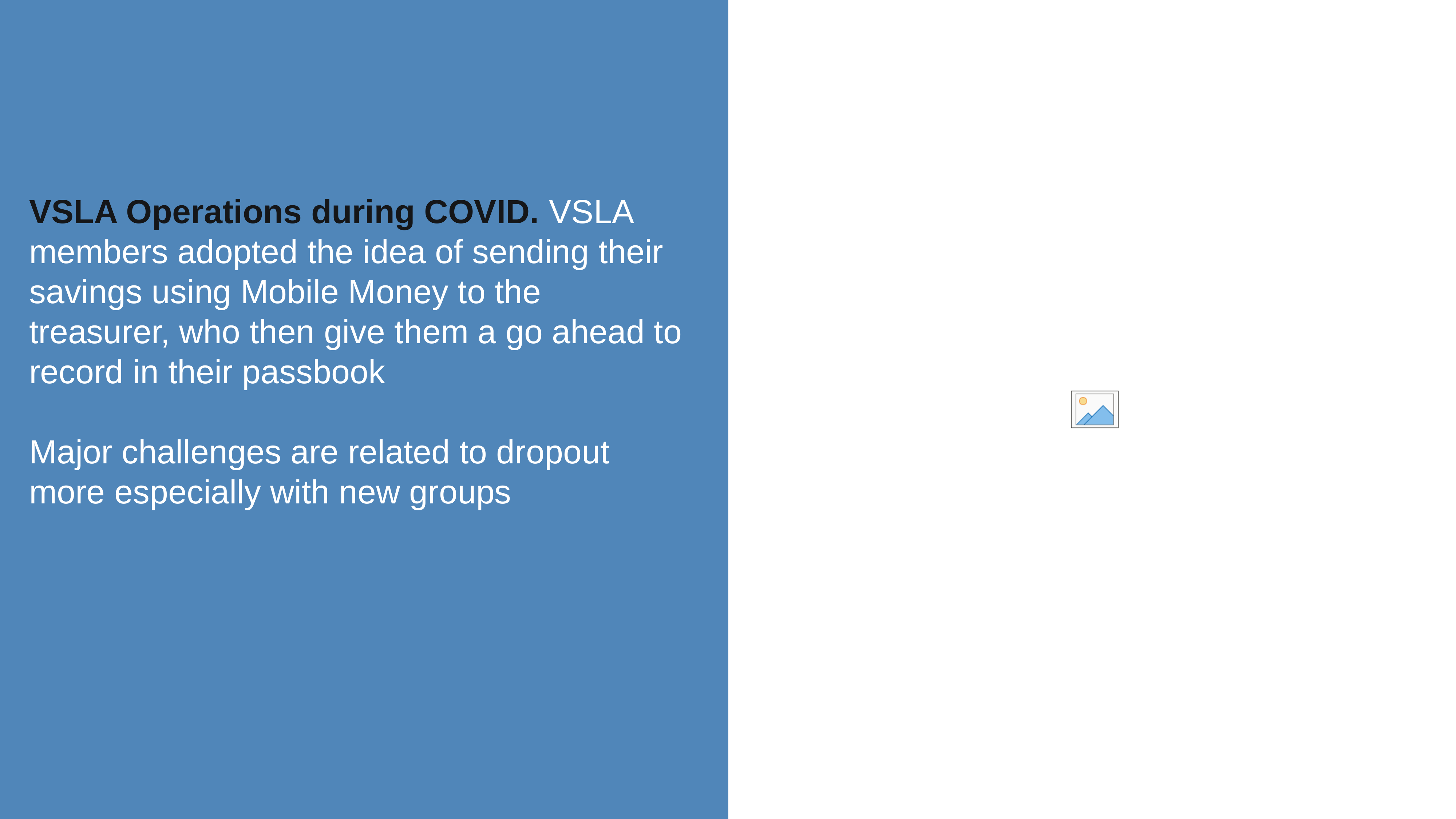

VSLA Operations during COVID. VSLA members adopted the idea of sending their savings using Mobile Money to the treasurer, who then give them a go ahead to record in their passbook

Major challenges are related to dropout more especially with new groups